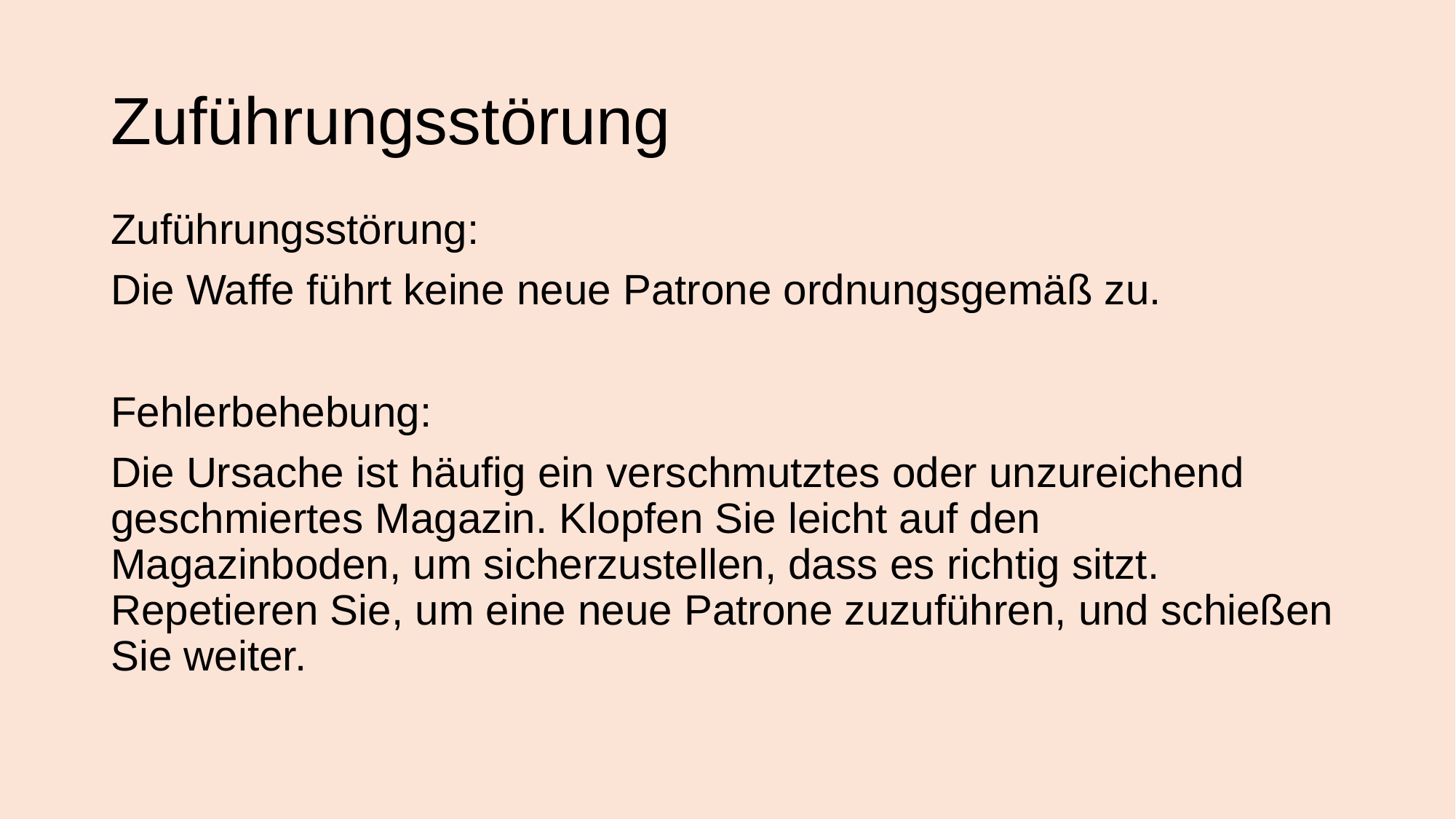

# Zuführungsstörung
Zuführungsstörung:
Die Waffe führt keine neue Patrone ordnungsgemäß zu.

Fehlerbehebung:
Die Ursache ist häufig ein verschmutztes oder unzureichend geschmiertes Magazin. Klopfen Sie leicht auf den Magazinboden, um sicherzustellen, dass es richtig sitzt. Repetieren Sie, um eine neue Patrone zuzuführen, und schießen Sie weiter.